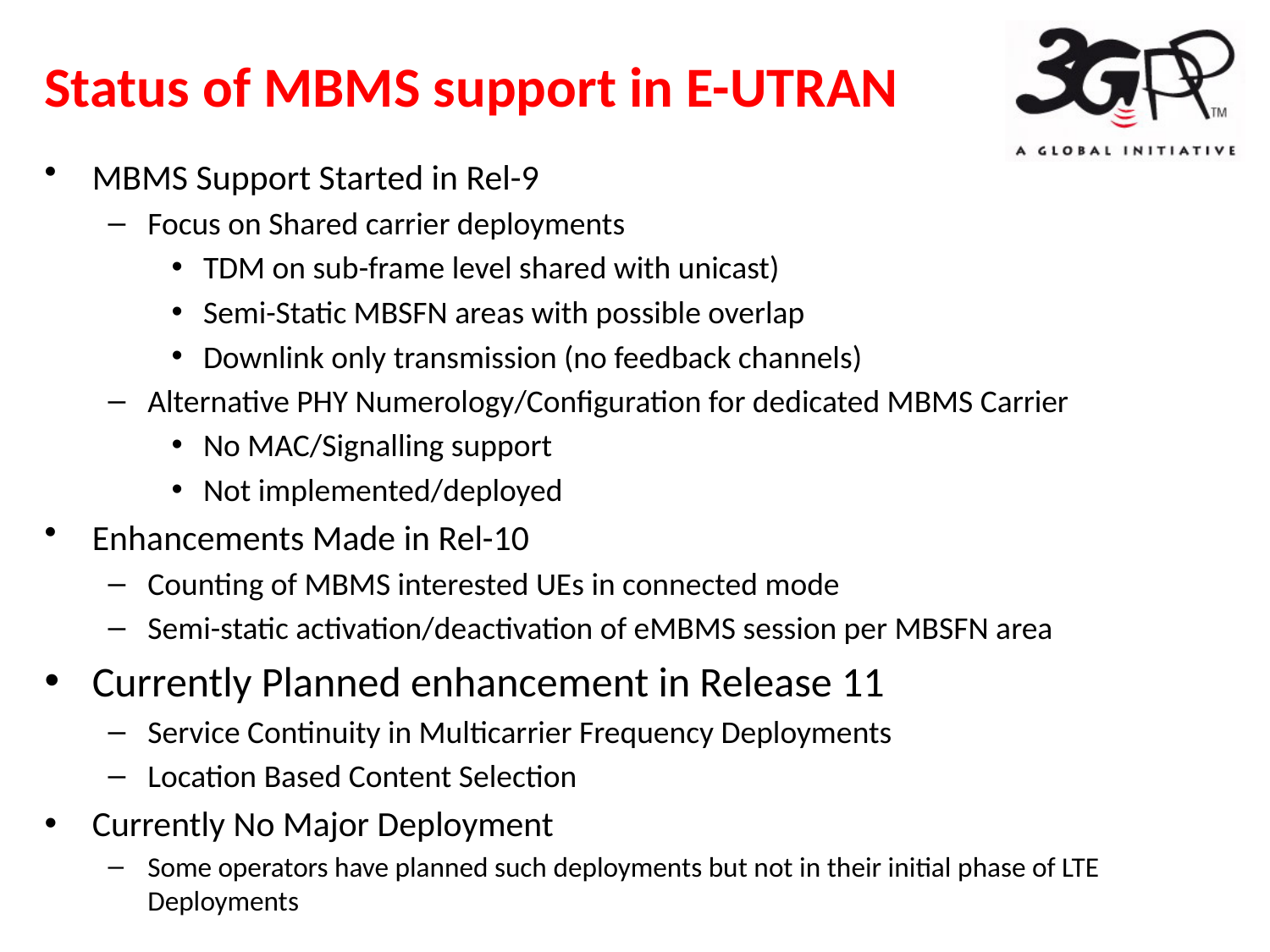

# Status of MBMS support in E-UTRAN
MBMS Support Started in Rel-9
Focus on Shared carrier deployments
TDM on sub-frame level shared with unicast)
Semi-Static MBSFN areas with possible overlap
Downlink only transmission (no feedback channels)
Alternative PHY Numerology/Configuration for dedicated MBMS Carrier
No MAC/Signalling support
Not implemented/deployed
Enhancements Made in Rel-10
Counting of MBMS interested UEs in connected mode
Semi-static activation/deactivation of eMBMS session per MBSFN area
Currently Planned enhancement in Release 11
Service Continuity in Multicarrier Frequency Deployments
Location Based Content Selection
Currently No Major Deployment
Some operators have planned such deployments but not in their initial phase of LTE Deployments